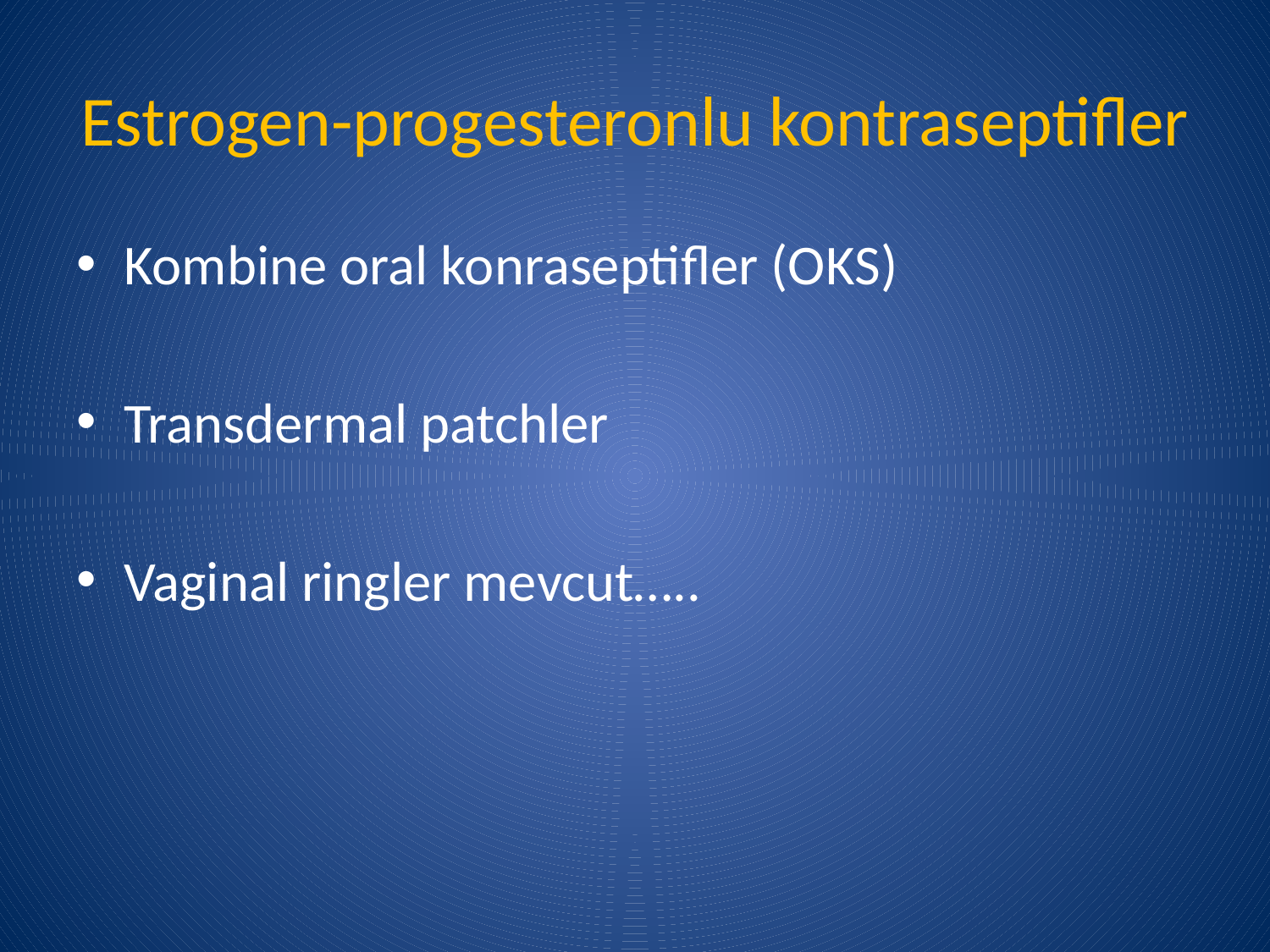

# Estrogen-progesteronlu kontraseptifler
Kombine oral konraseptifler (OKS)

Transdermal patchler

Vaginal ringler mevcut…..